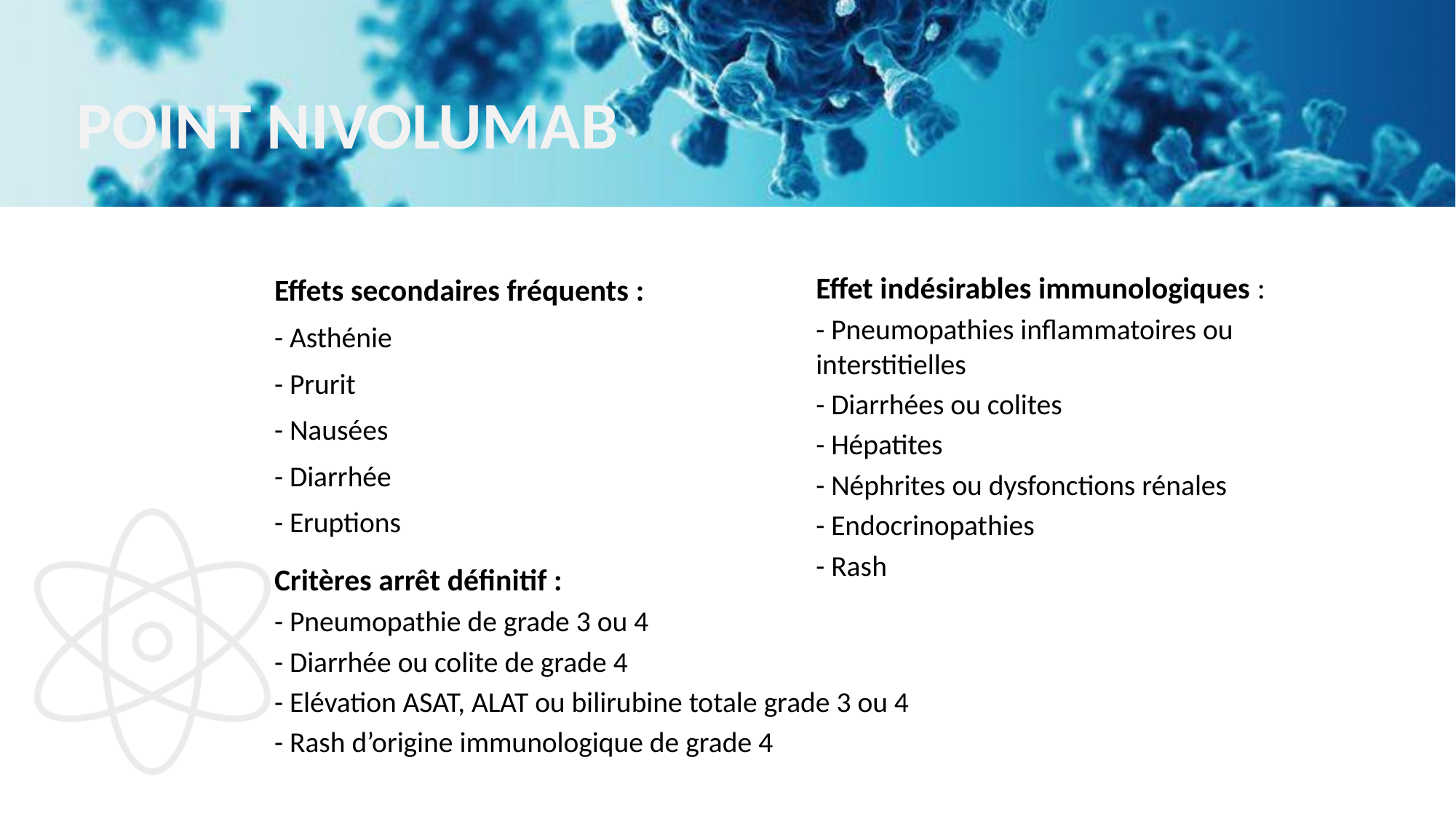

# POINT NIVOLUMAB

Effets secondaires fréquents :
- Asthénie
- Prurit
- Nausées
- Diarrhée
- Eruptions
Effet indésirables immunologiques :
- Pneumopathies inflammatoires ou interstitielles
- Diarrhées ou colites
- Hépatites
- Néphrites ou dysfonctions rénales
- Endocrinopathies
- Rash
Critères arrêt définitif :
- Pneumopathie de grade 3 ou 4
- Diarrhée ou colite de grade 4
- Elévation ASAT, ALAT ou bilirubine totale grade 3 ou 4
- Rash d’origine immunologique de grade 4